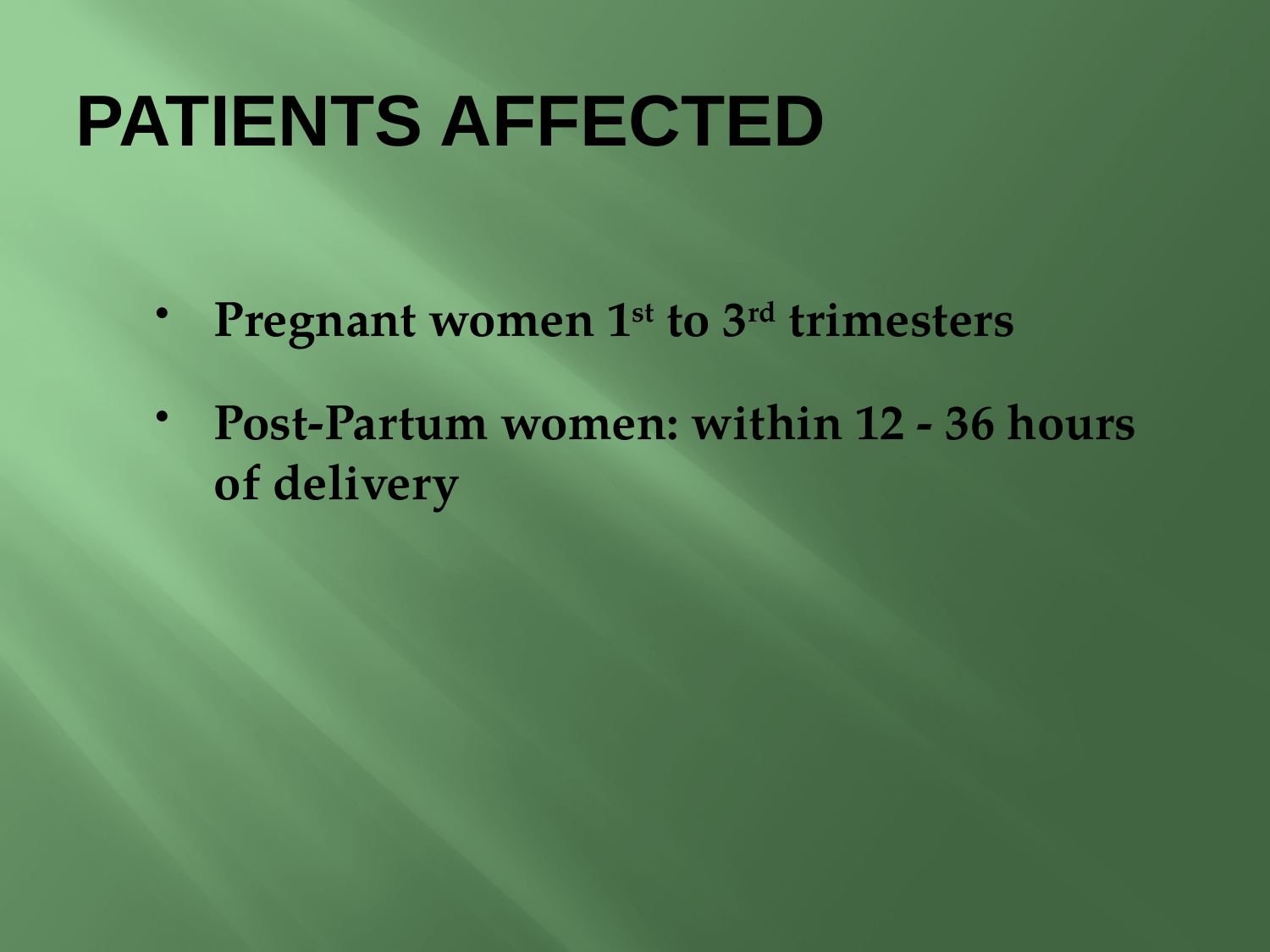

# PATIENTS AFFECTED
Pregnant women 1st to 3rd trimesters

Post-Partum women: within 12 - 36 hours of delivery